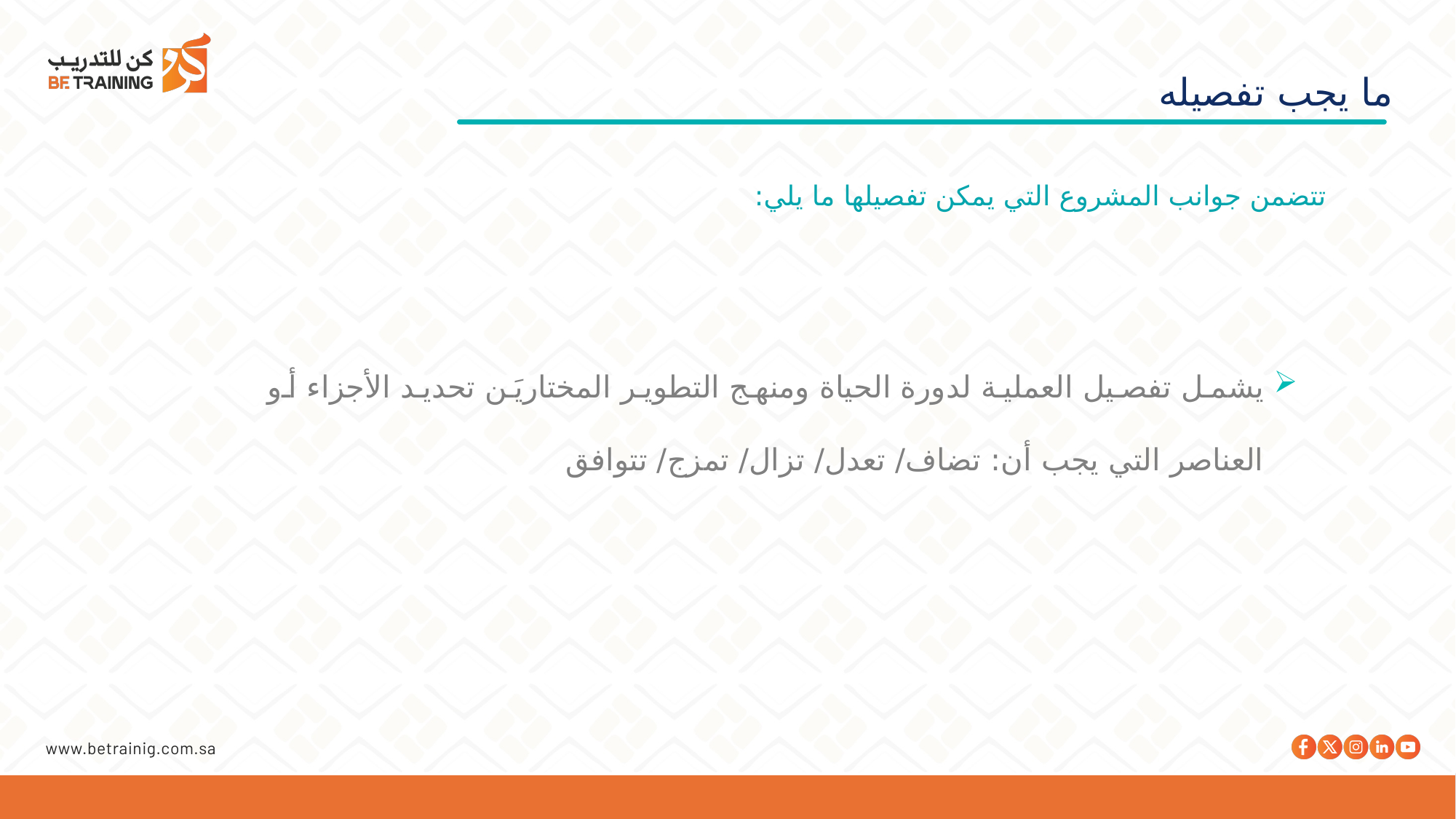

ما يجب تفصيله
تتضمن جوانب المشروع التي يمكن تفصيلها ما يلي:

يشمل تفصيل العملية لدورة الحياة ومنهج التطوير المختاريَن تحديد الأجزاء أو العناصر التي يجب أن: تضاف/ تعدل/ تزال/ تمزج/ تتوافق